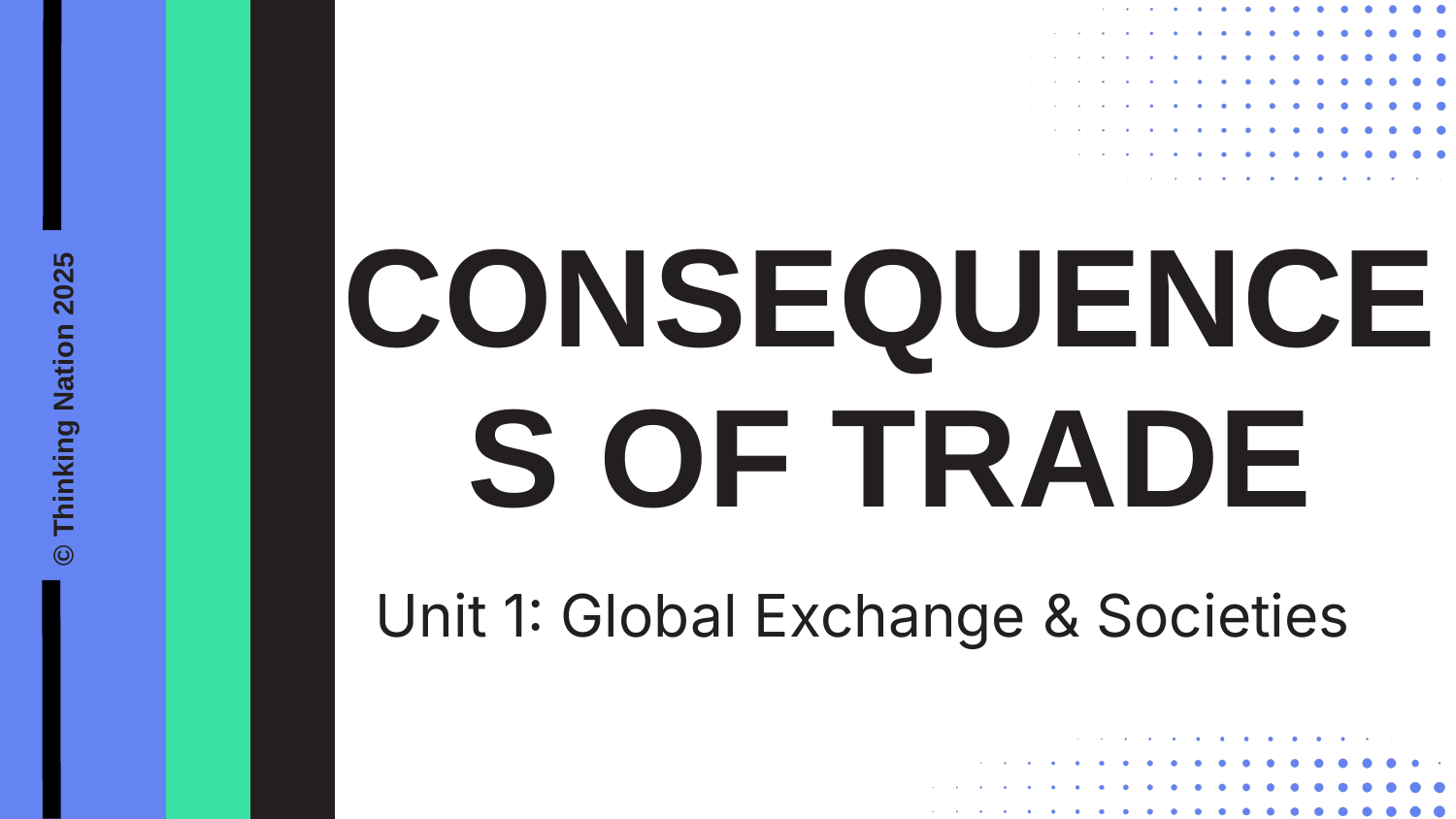

CONSEQUENCES OF TRADE
© Thinking Nation 2025
Unit 1: Global Exchange & Societies